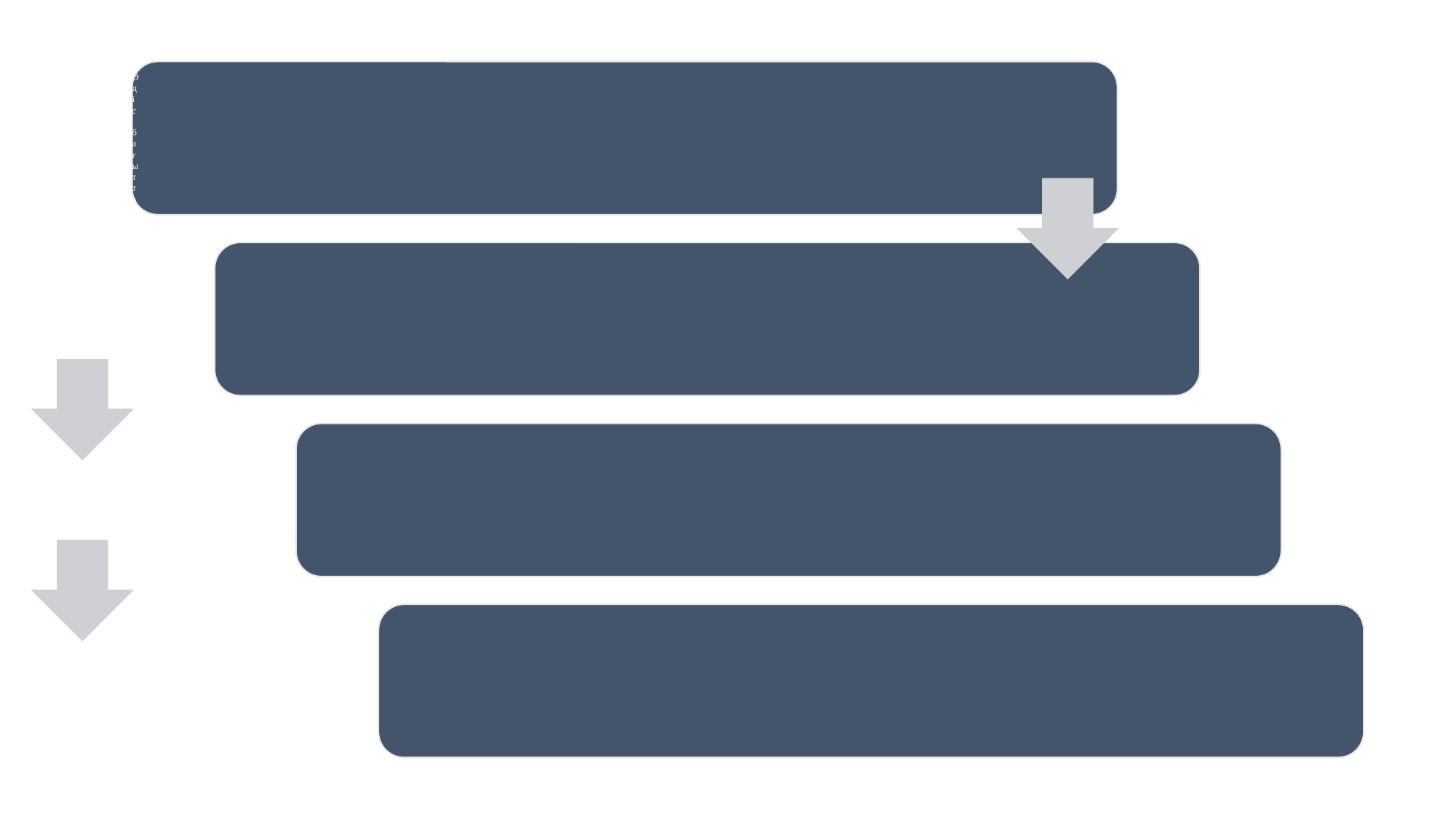

Әдіс бағытталған объектіге сәйкес үнемі өзгеріп отыруы керек.